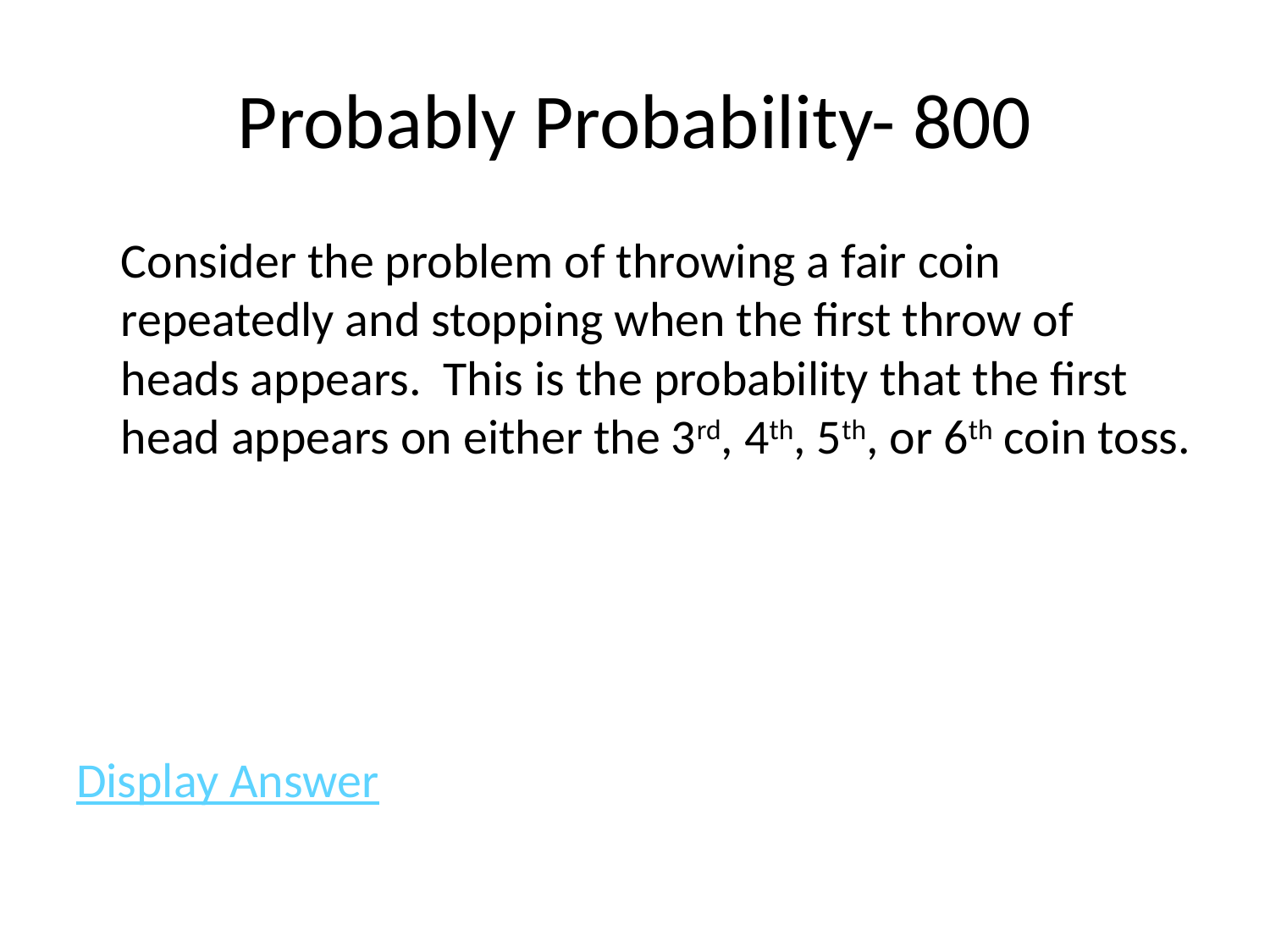

# Probably Probability- 800
	Consider the problem of throwing a fair coin repeatedly and stopping when the first throw of heads appears.  This is the probability that the first head appears on either the 3rd, 4th, 5th, or 6th coin toss.

Display Answer